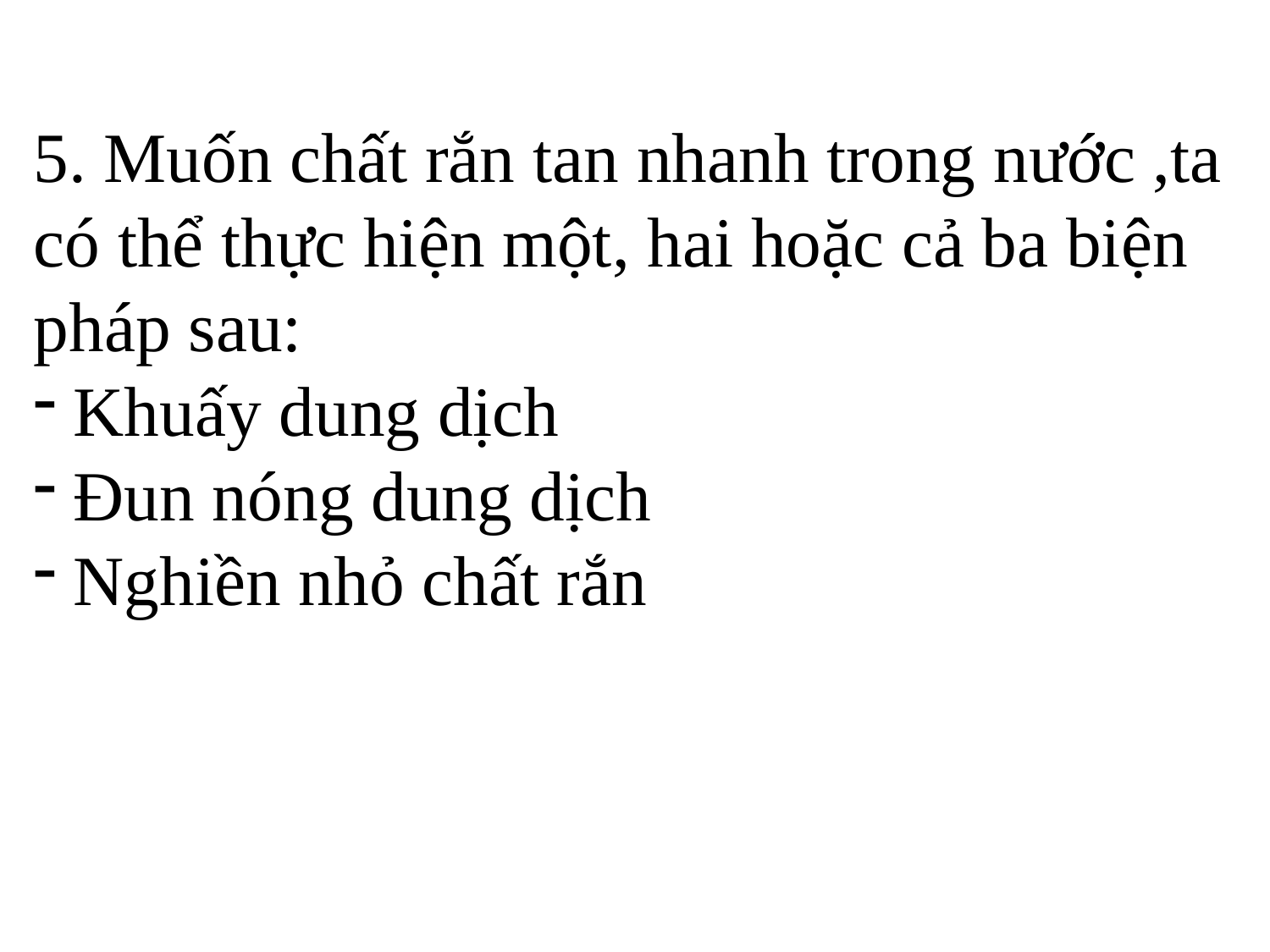

5. Muốn chất rắn tan nhanh trong nước ,ta có thể thực hiện một, hai hoặc cả ba biện pháp sau:
Khuấy dung dịch
Đun nóng dung dịch
Nghiền nhỏ chất rắn